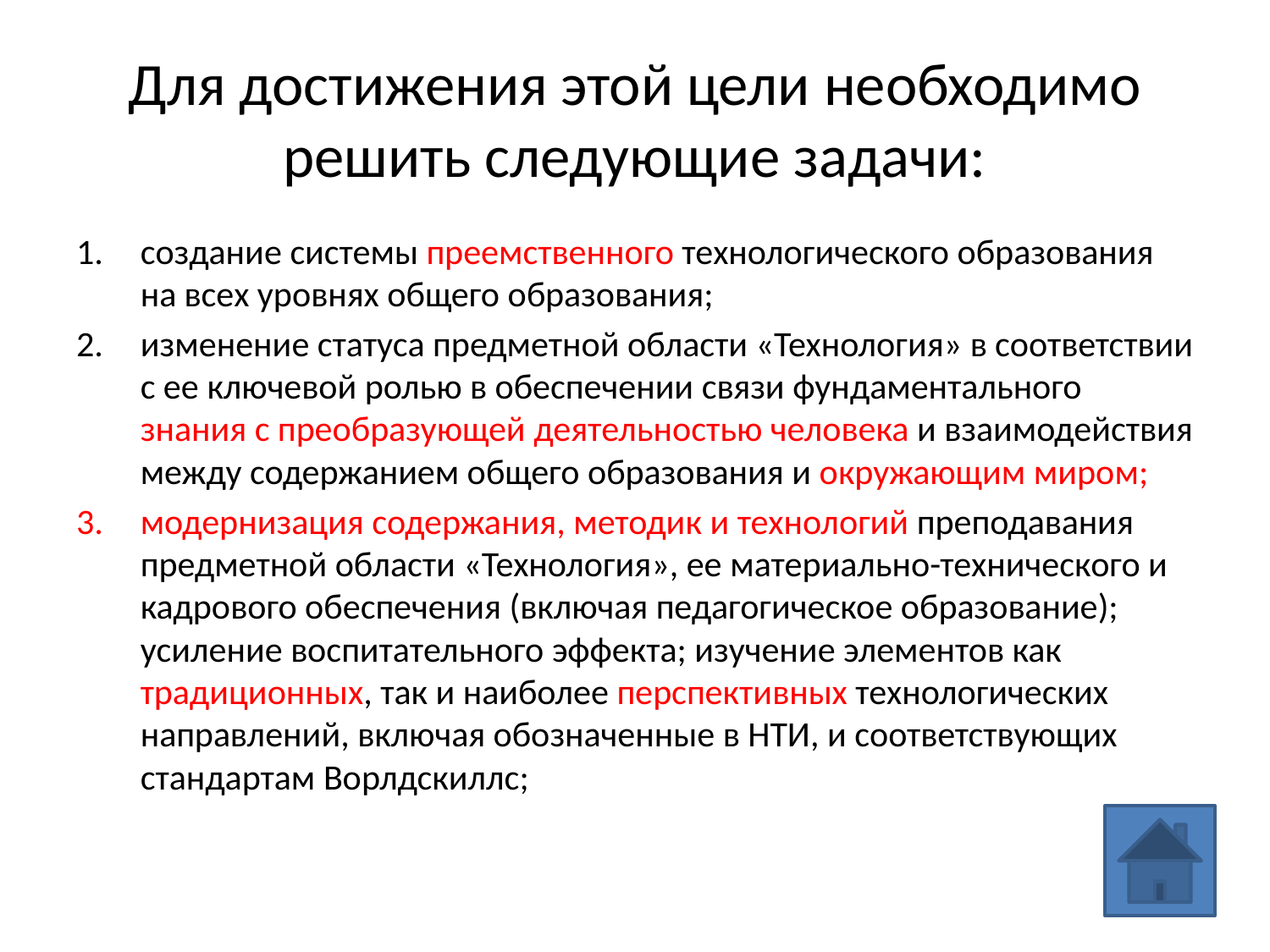

# Для достижения этой цели необходимо решить следующие задачи:
создание системы преемственного технологического образования на всех уровнях общего образования;
изменение статуса предметной области «Технология» в соответствии с ее ключевой ролью в обеспечении связи фундаментального знания с преобразующей деятельностью человека и взаимодействия между содержанием общего образования и окружающим миром;
модернизация содержания, методик и технологий преподавания предметной области «Технология», ее материально-технического и кадрового обеспечения (включая педагогическое образование); усиление воспитательного эффекта; изучение элементов как традиционных, так и наиболее перспективных технологических направлений, включая обозначенные в НТИ, и соответствующих стандартам Ворлдскиллс;